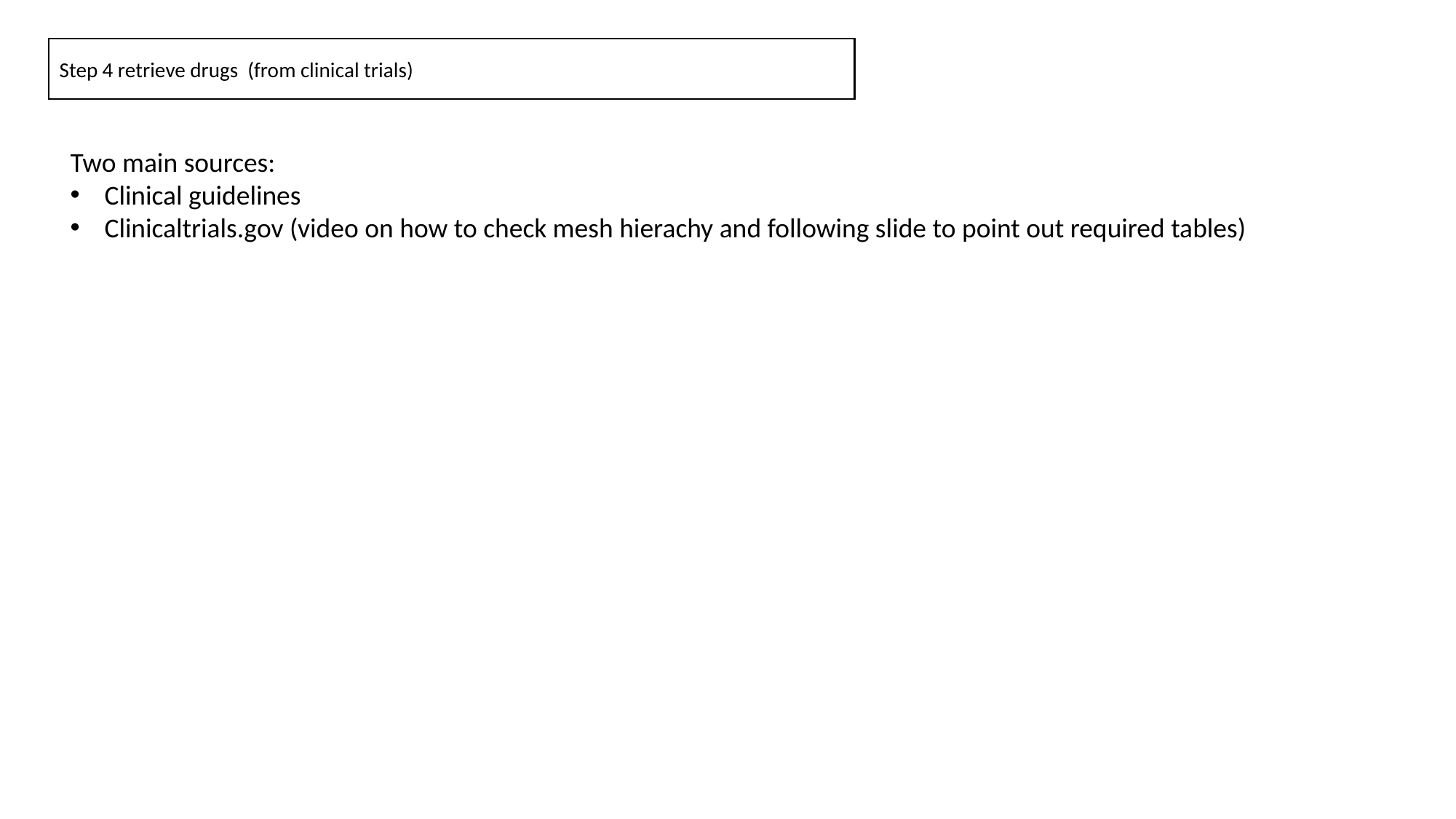

Step 4 retrieve drugs  (from clinical trials)
Two main sources:
Clinical guidelines
Clinicaltrials.gov (video on how to check mesh hierachy and following slide to point out required tables)